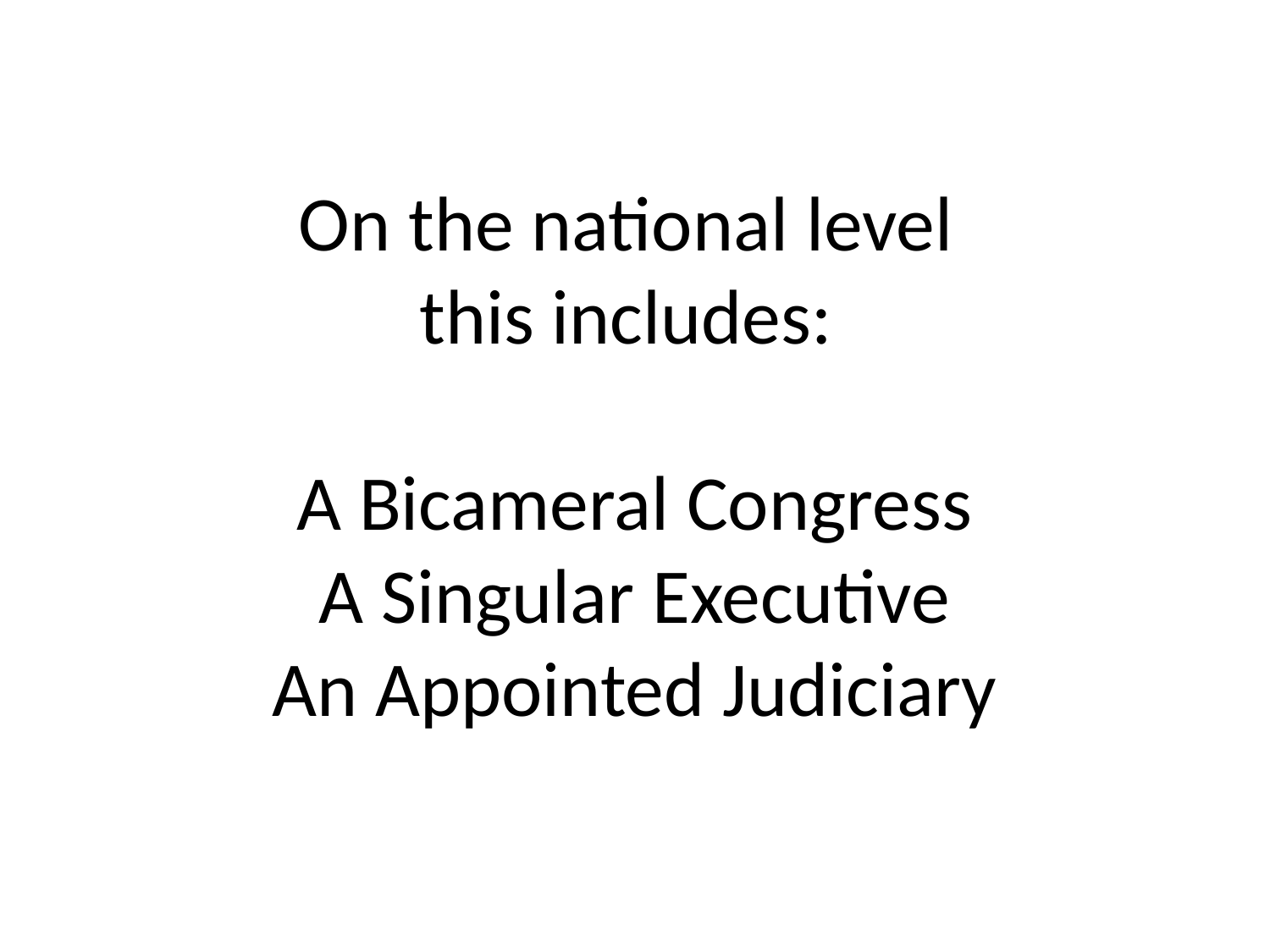

# On the national level this includes: A Bicameral Congress A Singular Executive An Appointed Judiciary